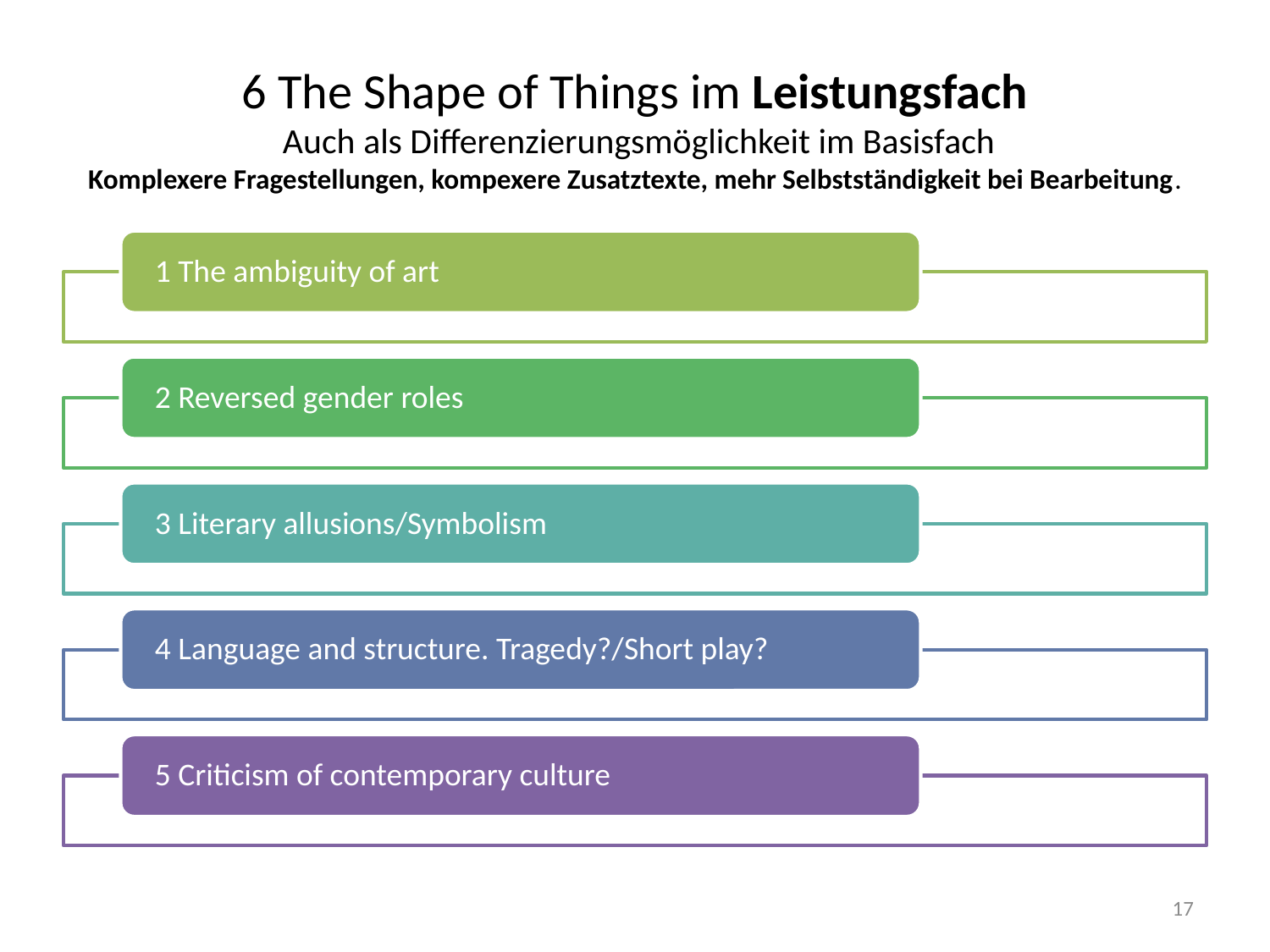

# 6 The Shape of Things im Leistungsfach Auch als Differenzierungsmöglichkeit im Basisfach Komplexere Fragestellungen, kompexere Zusatztexte, mehr Selbstständigkeit bei Bearbeitung.
1 The ambiguity of art
2 Reversed gender roles
3 Literary allusions/Symbolism
4 Language and structure. Tragedy?/Short play?
5 Criticism of contemporary culture
17